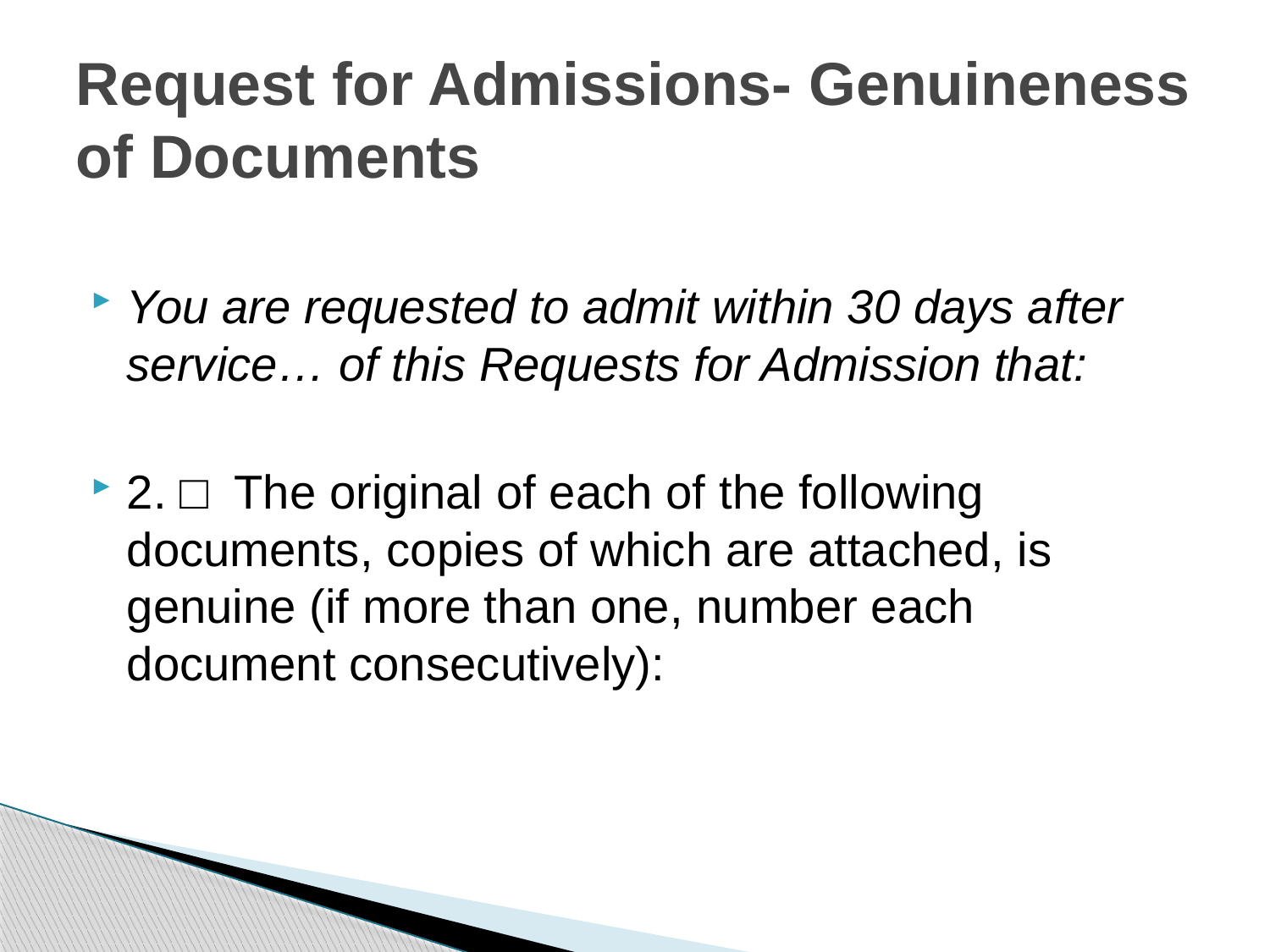

# Request for Admissions- Genuineness of Documents

You are requested to admit within 30 days after service… of this Requests for Admission that:

2. □  The original of each of the following documents, copies of which are attached, is genuine (if more than one, number each document consecutively):